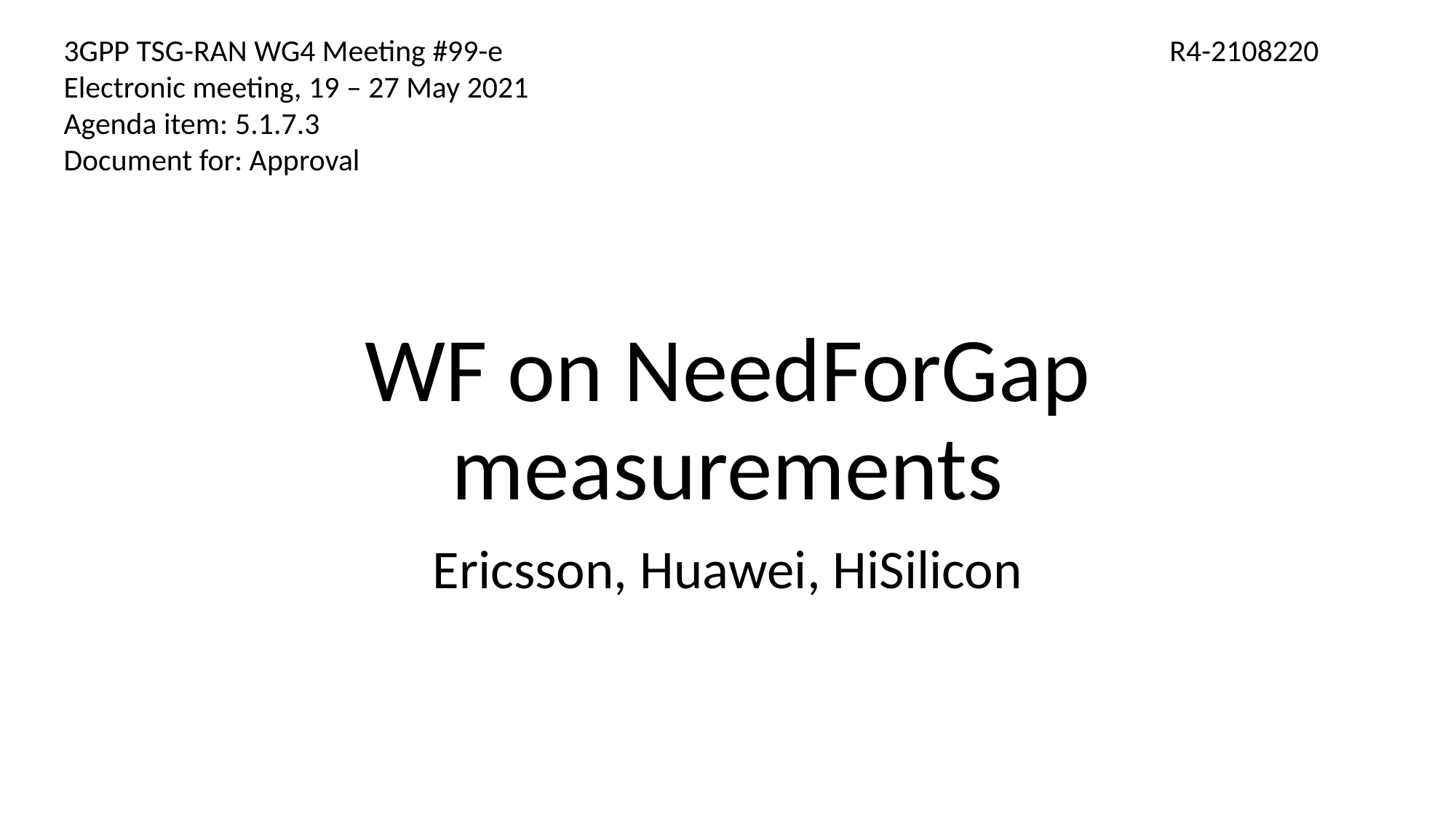

R4-2108220
3GPP TSG-RAN WG4 Meeting #99-e
Electronic meeting, 19 – 27 May 2021
Agenda item: 5.1.7.3
Document for: Approval
# WF on NeedForGap measurements
Ericsson, Huawei, HiSilicon